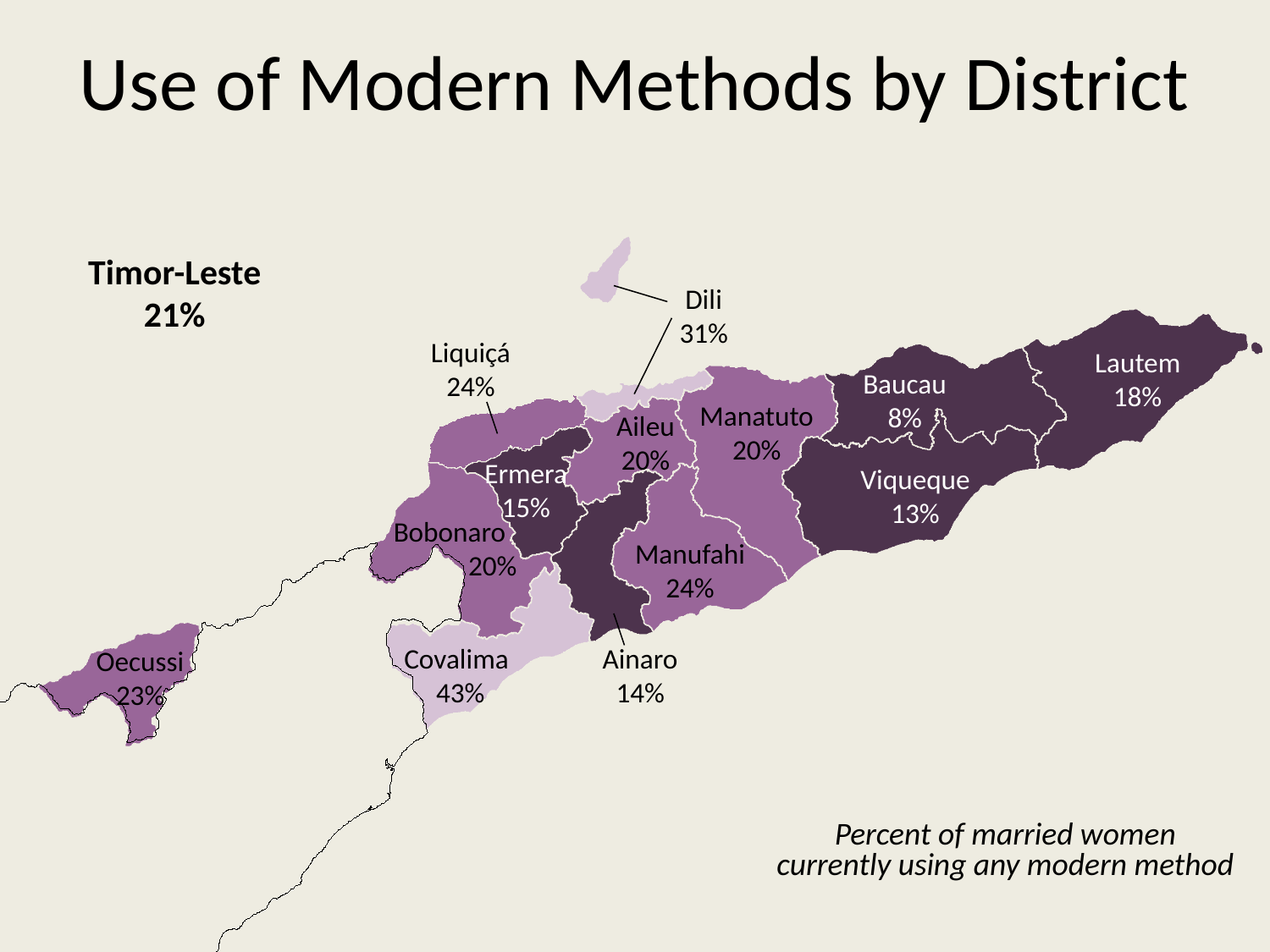

# Use of Modern Methods by District

Timor-Leste
21%
Dili
31%
Liquiçá
24%
Lautem
18%
Baucau
8%
Manatuto
20%
Aileu
20%
Ermera
15%
Viqueque
13%
Bobonaro
20%
Manufahi
24%

Covalima
43%
Ainaro
14%
Oecussi
23%
Percent of married women currently using any modern method